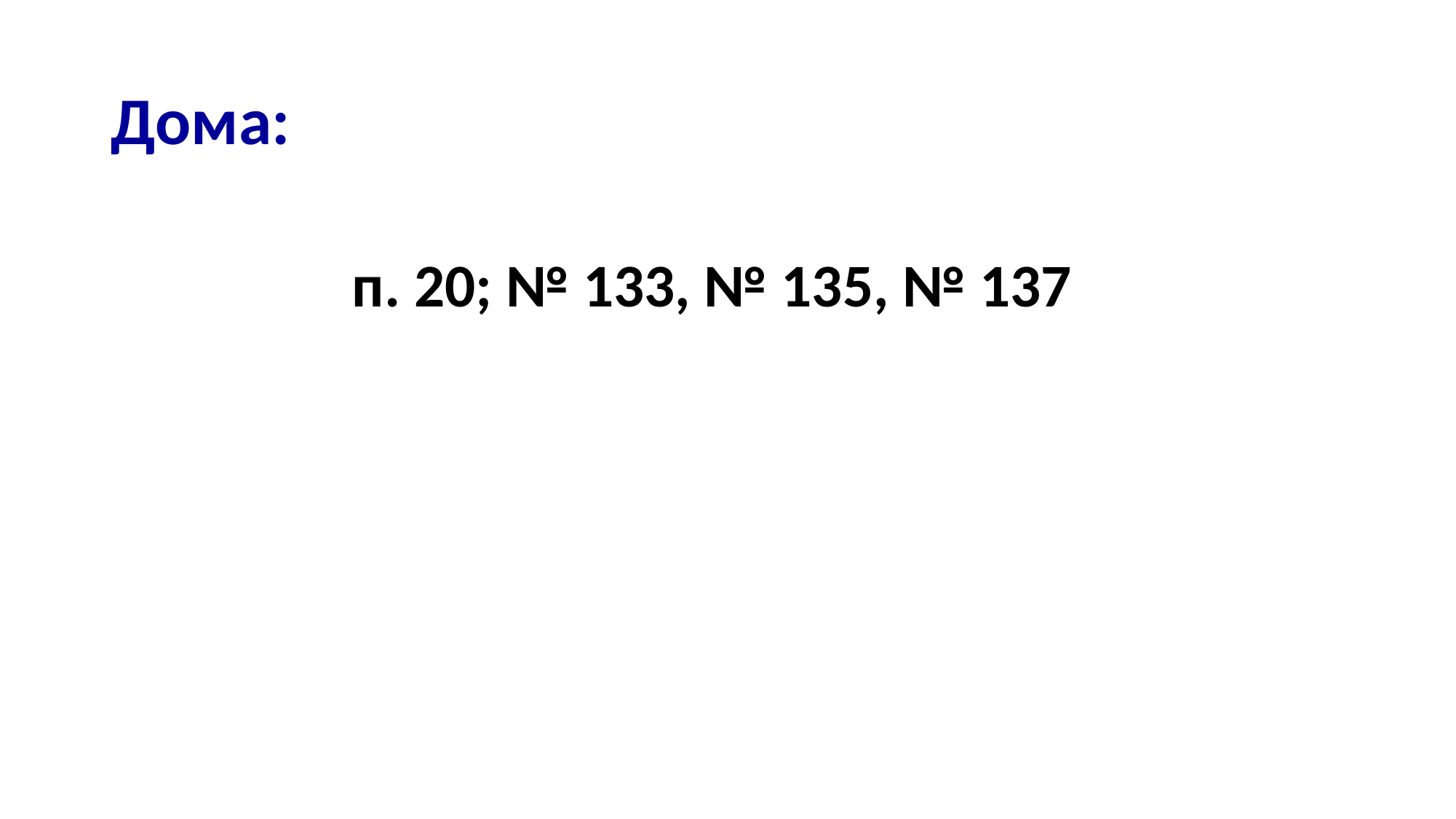

# Дома:
п. 20; № 133, № 135, № 137